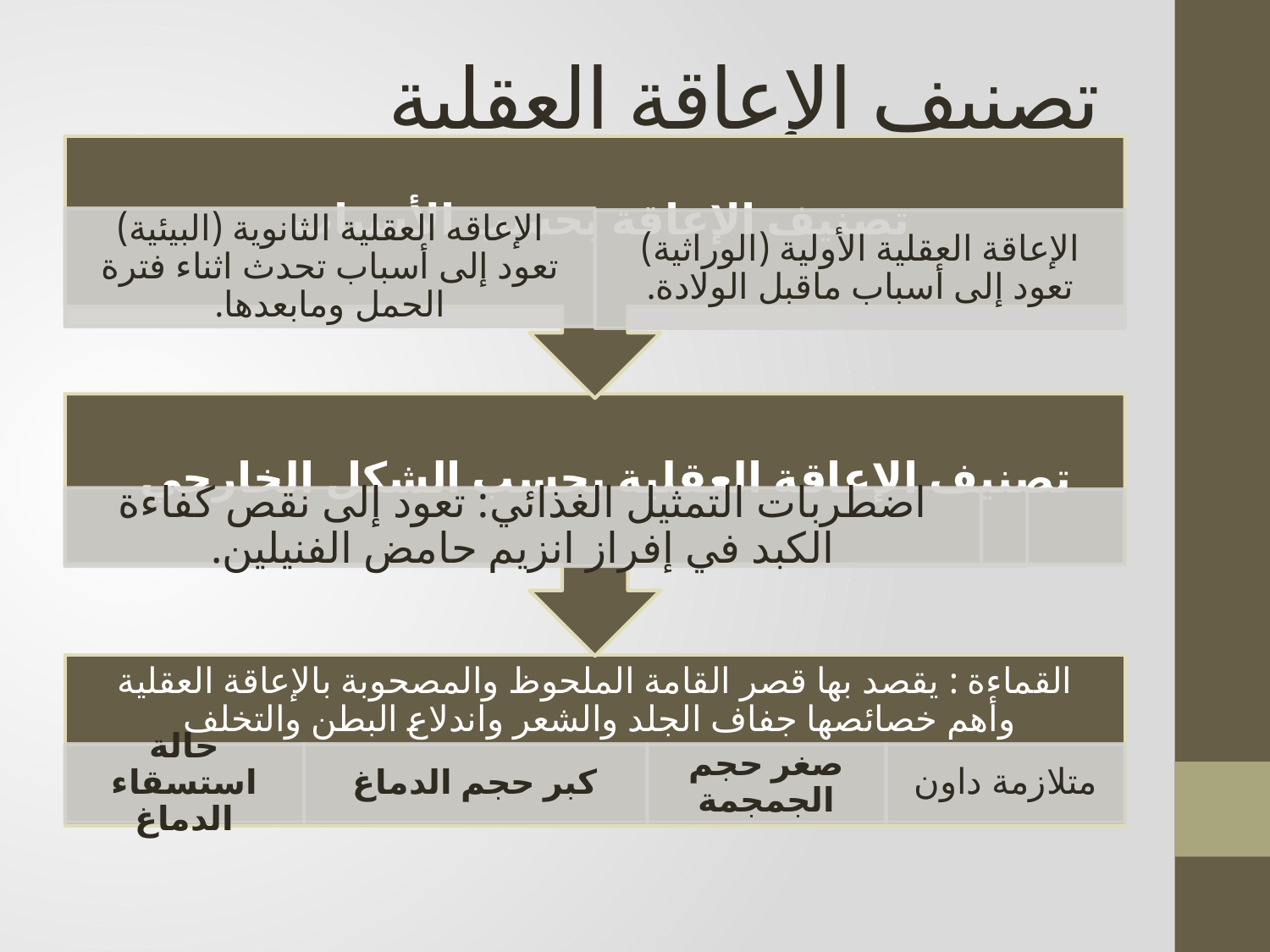

# تصنيف الإعاقة العقلية
القماءة : يقصد بها قصر القامة الملحوظ والمصحوبة بالإعاقة العقلية وأهم خصائصها جفاف الجلد والشعر واندلاع البطن والتخلف
حالة استسقاء الدماغ
كبر حجم الدماغ
صغر حجم الجمجمة
متلازمة داون
تصنيف الإعاقة العقلية بحسب الشكل الخارجي
اضطربات التمثيل الغذائي: تعود إلى نقص كفاءة الكبد في إفراز انزيم حامض الفنيلين.

تصنيف الإعاقة بحسب الأسباب
الإعاقه العقلية الثانوية (البيئية) تعود إلى أسباب تحدث اثناء فترة الحمل ومابعدها.
الإعاقة العقلية الأولية (الوراثية) تعود إلى أسباب ماقبل الولادة.